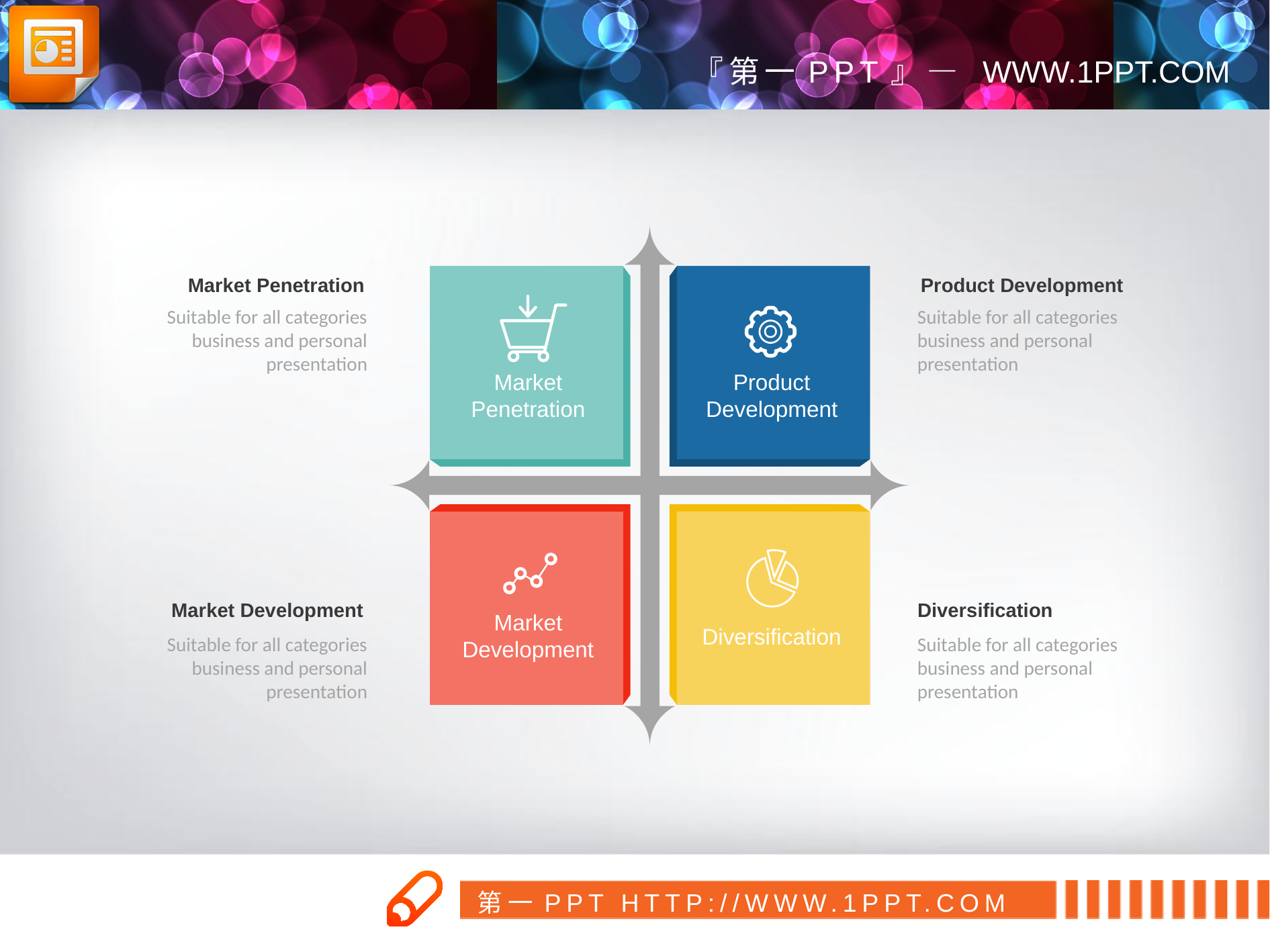

Market Penetration
Product Development

Suitable for all categories business and personal presentation
Suitable for all categories business and personal presentation

Market
Penetration
Product
Development

Market Development
Diversification
Market
Development
Diversification
Suitable for all categories business and personal presentation
Suitable for all categories business and personal presentation